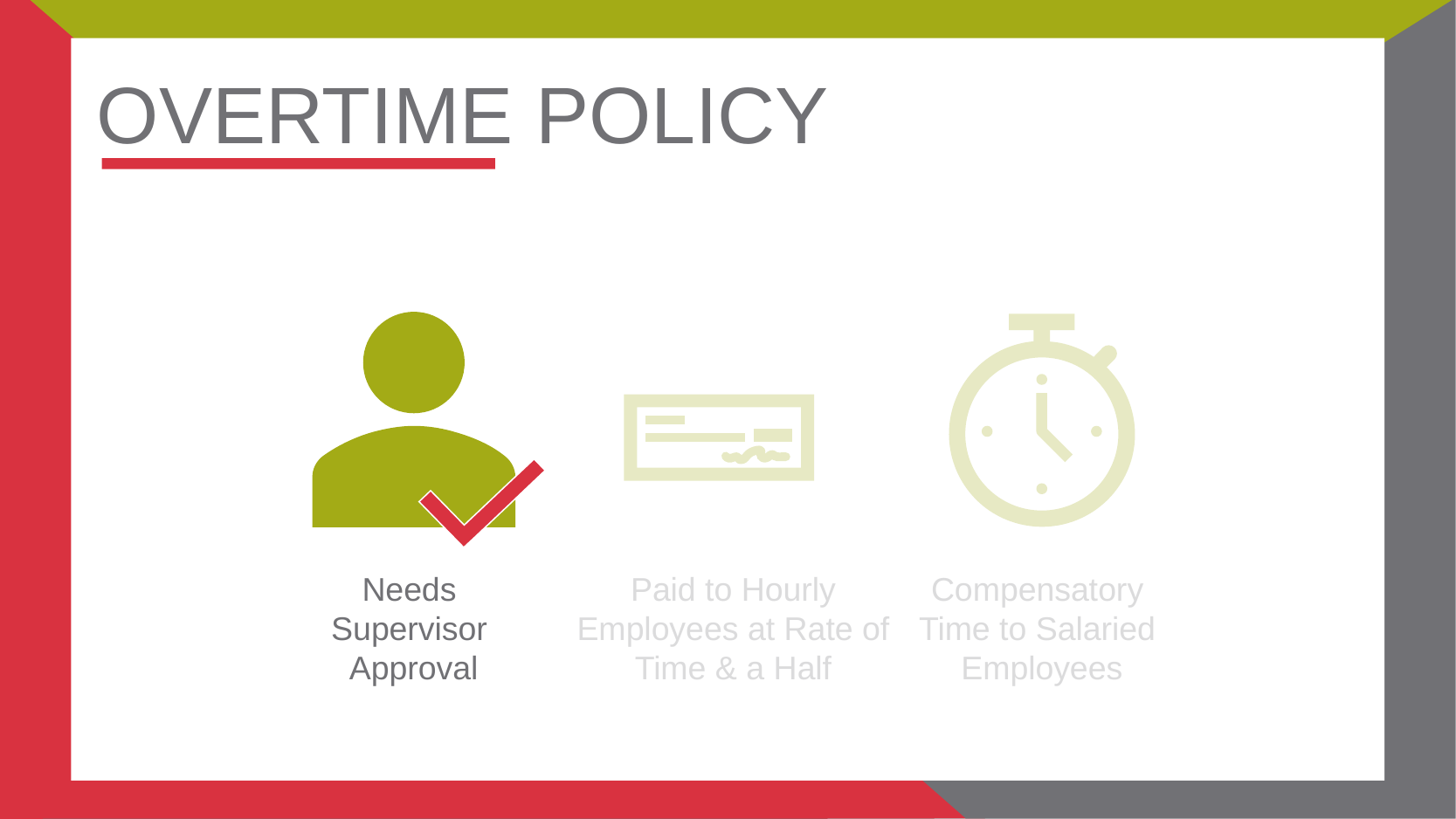

# OVERTIME POLICY

Needs
Supervisor
Approval
Paid to Hourly Employees at Rate of Time & a Half
Compensatory
Time to Salaried
Employees